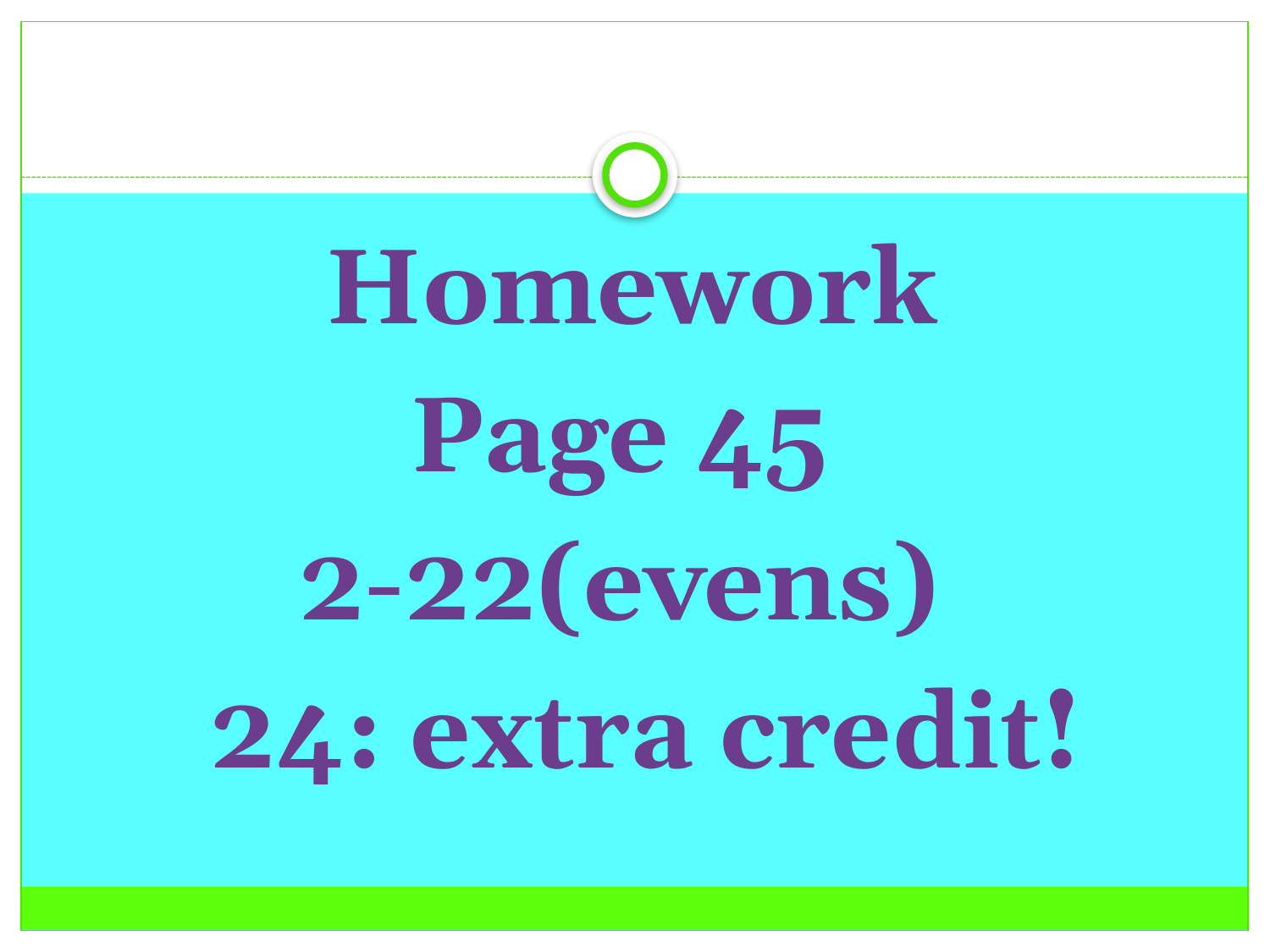

#
Homework
Page 45
2-22(evens)
 24: extra credit!